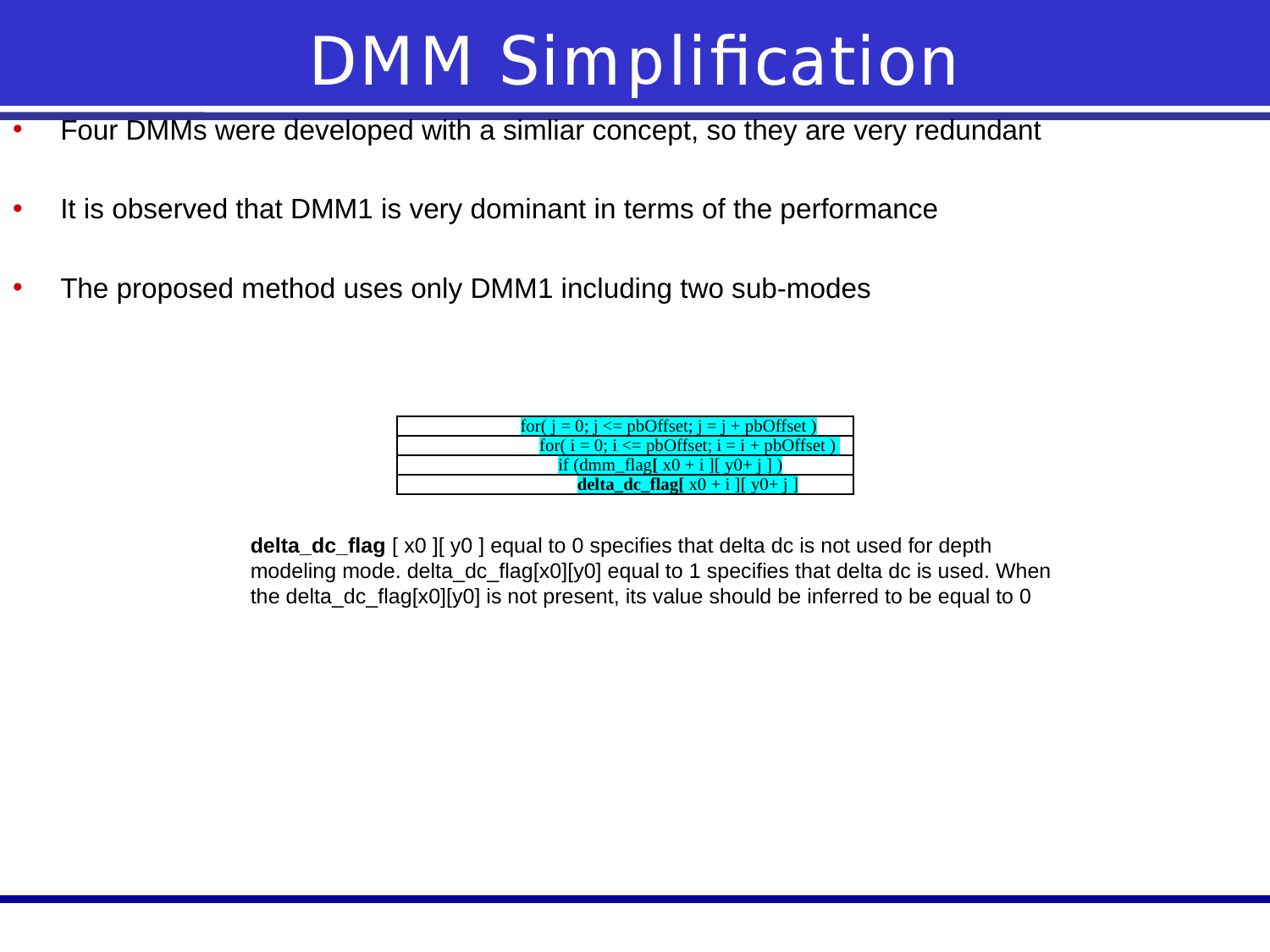

# DMM Simplification
Four DMMs were developed with a simliar concept, so they are very redundant

It is observed that DMM1 is very dominant in terms of the performance

The proposed method uses only DMM1 including two sub-modes

| for( j = 0; j <= pbOffset; j = j + pbOffset ) |
| --- |
| for( i = 0; i <= pbOffset; i = i + pbOffset ) |
| if (dmm\_flag[ x0 + i ][ y0+ j ] ) |
| delta\_dc\_flag[ x0 + i ][ y0+ j ] |
delta_dc_flag [ x0 ][ y0 ] equal to 0 specifies that delta dc is not used for depth modeling mode. delta_dc_flag[x0][y0] equal to 1 specifies that delta dc is used. When the delta_dc_flag[x0][y0] is not present, its value should be inferred to be equal to 0
3